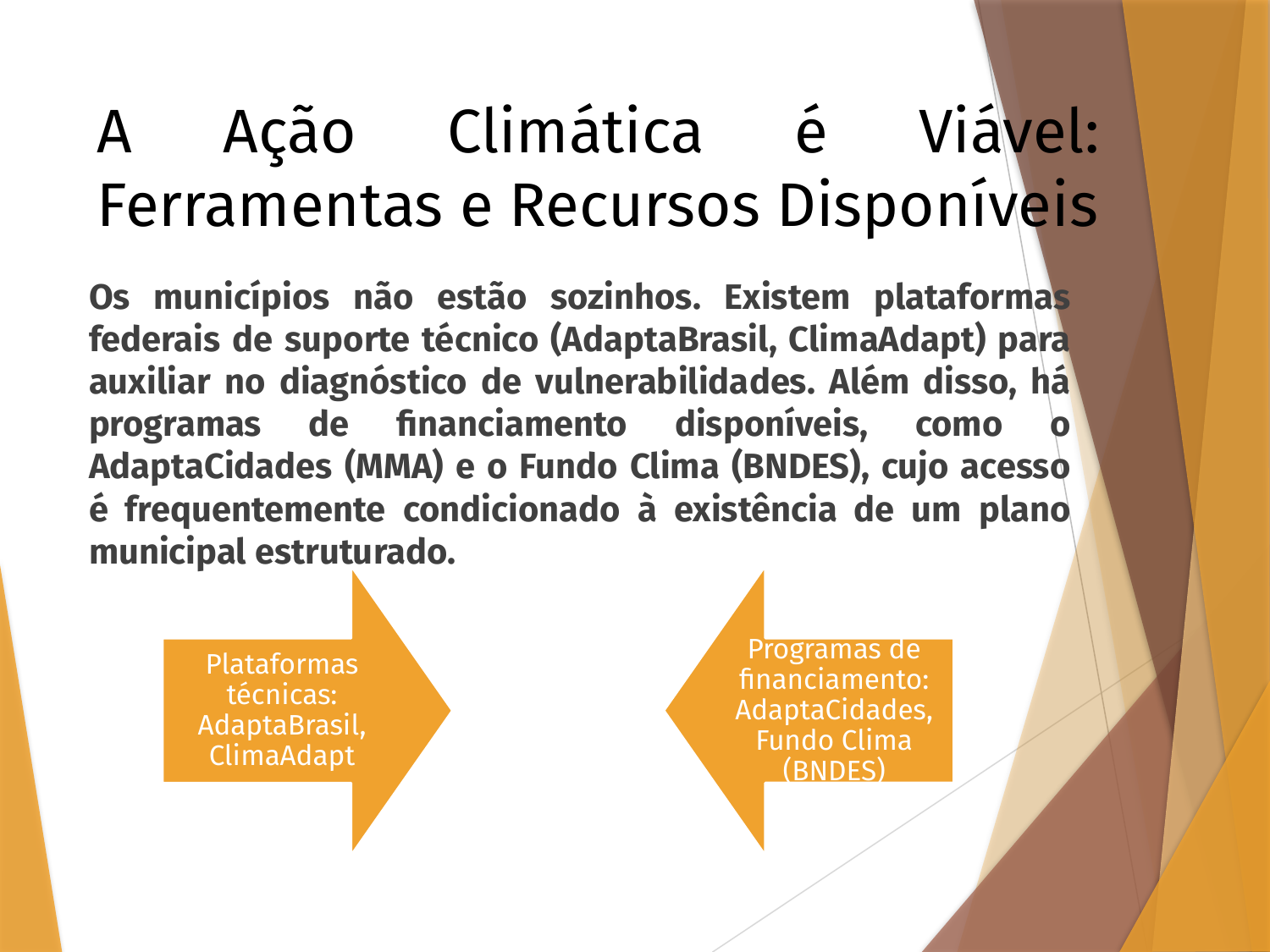

# A Ação Climática é Viável: Ferramentas e Recursos Disponíveis
Os municípios não estão sozinhos. Existem plataformas federais de suporte técnico (AdaptaBrasil, ClimaAdapt) para auxiliar no diagnóstico de vulnerabilidades. Além disso, há programas de financiamento disponíveis, como o AdaptaCidades (MMA) e o Fundo Clima (BNDES), cujo acesso é frequentemente condicionado à existência de um plano municipal estruturado.

Plataformas técnicas: AdaptaBrasil, ClimaAdapt
Programas de financiamento: AdaptaCidades, Fundo Clima (BNDES)